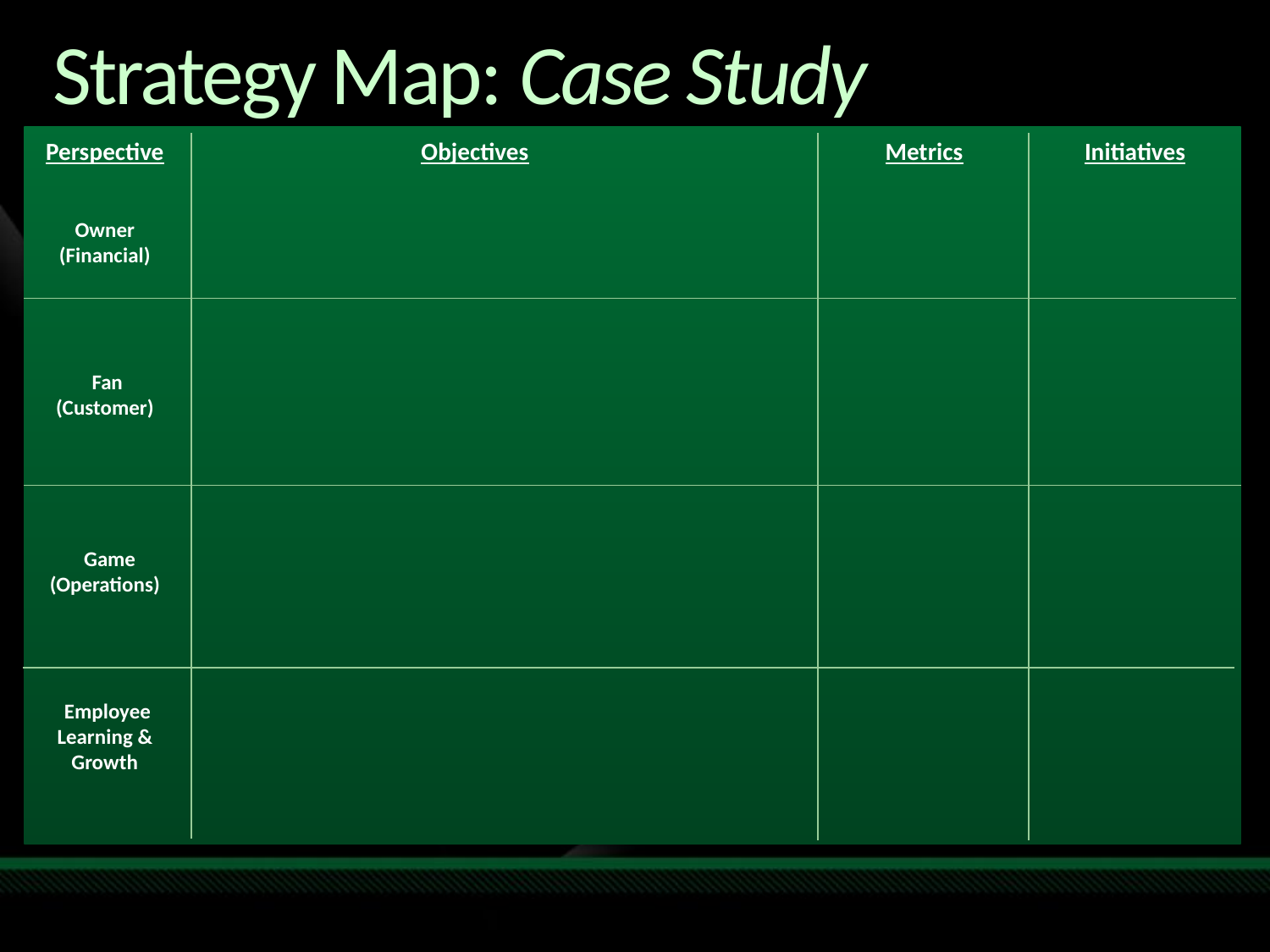

# Strategy Map: Case Study

Perspective

Owner (Financial)

 Fan (Customer)

  Game (Operations)

 Employee Learning & Growth
Objectives
Metrics
Initiatives